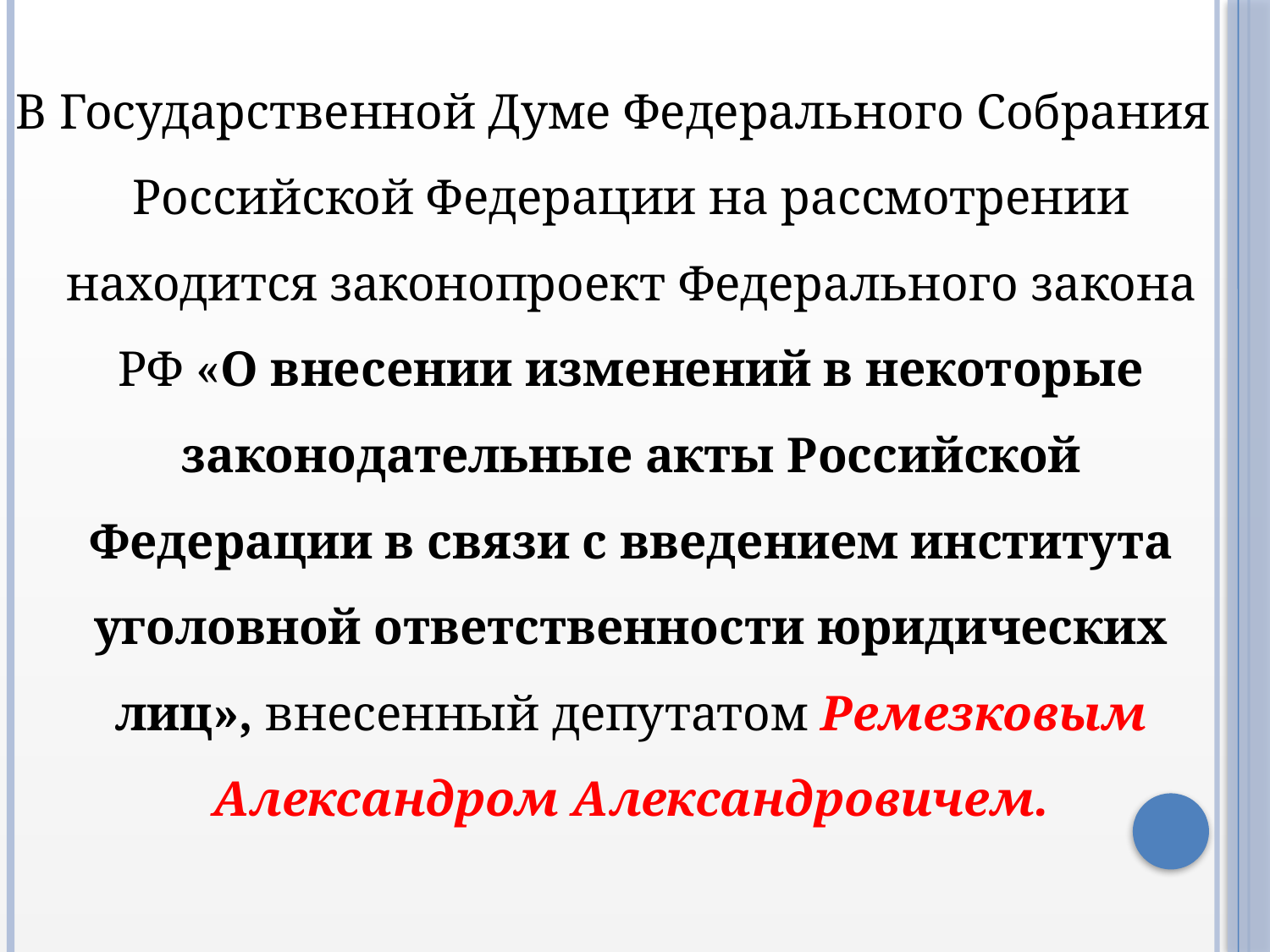

В Государственной Думе Федерального Собрания Российской Федерации на рассмотрении находится законопроект Федерального закона РФ «О внесении изменений в некоторые законодательные акты Российской Федерации в связи с введением института уголовной ответственности юридических лиц», внесенный депутатом Ремезковым Александром Александровичем.